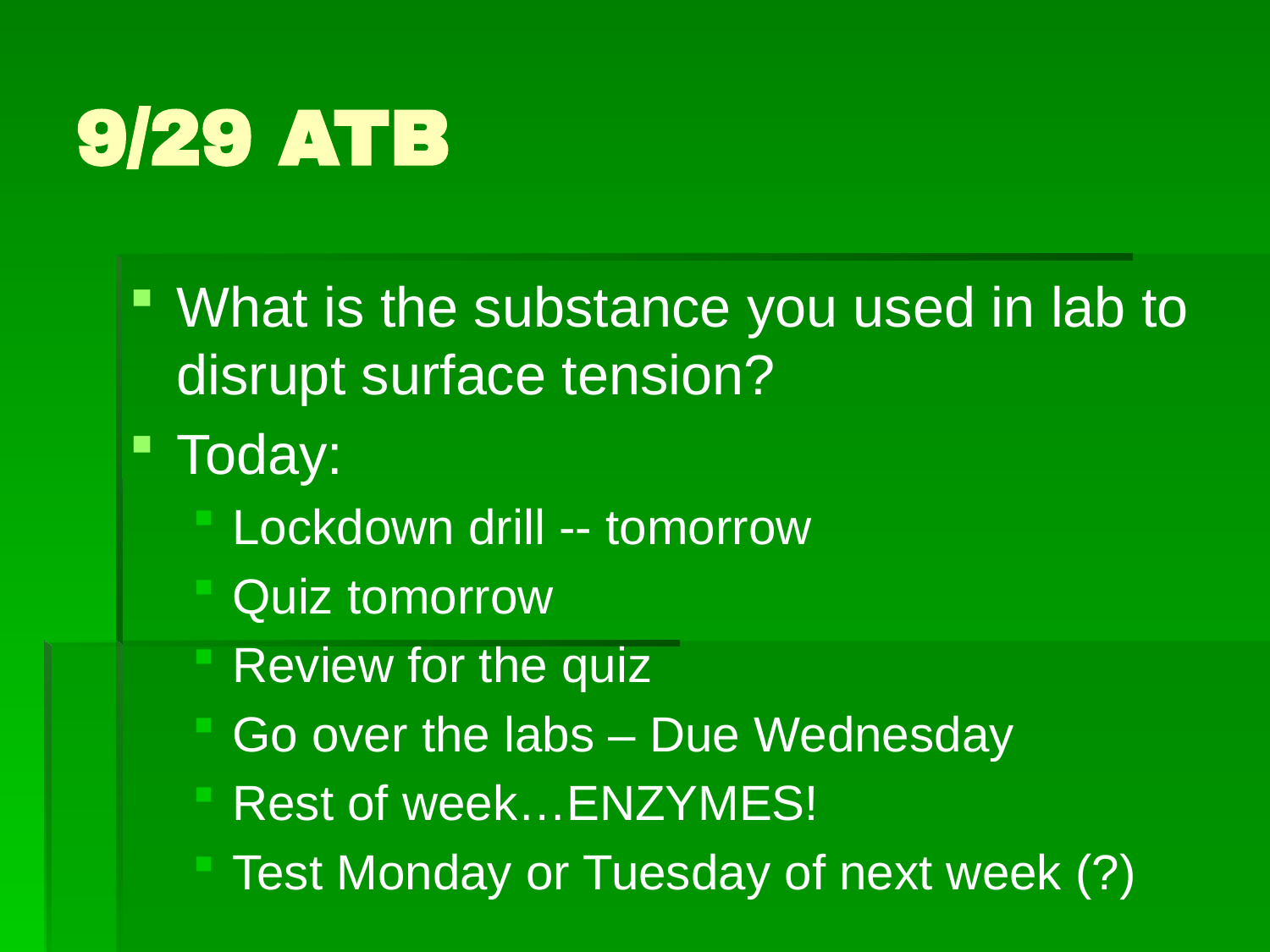

# 9/29 ATB
What is the substance you used in lab to disrupt surface tension?
Today:
Lockdown drill -- tomorrow
Quiz tomorrow
Review for the quiz
Go over the labs – Due Wednesday
Rest of week…ENZYMES!
Test Monday or Tuesday of next week (?)